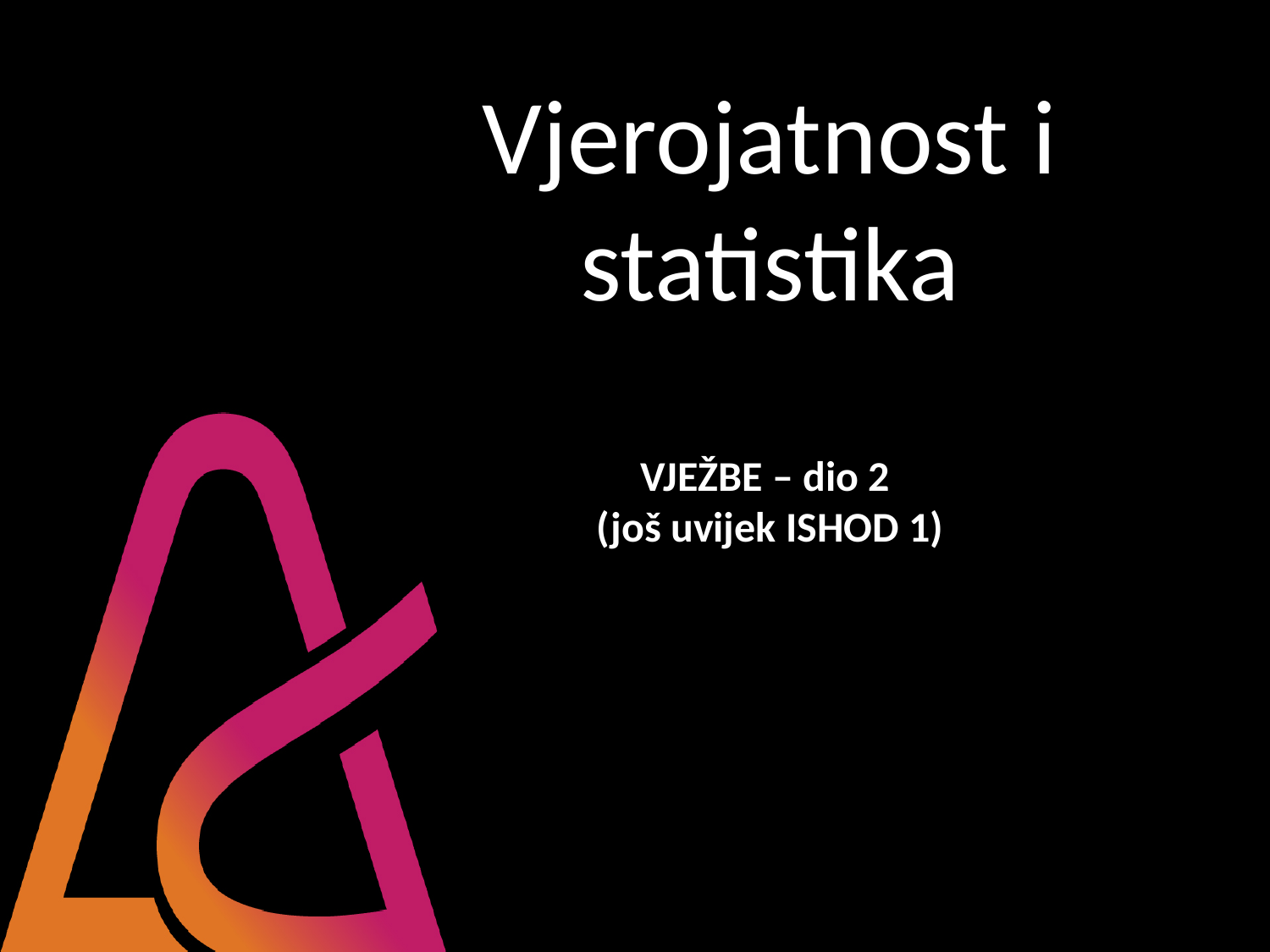

# Vjerojatnost i statistika VJEŽBE – dio 2 (još uvijek ISHOD 1)